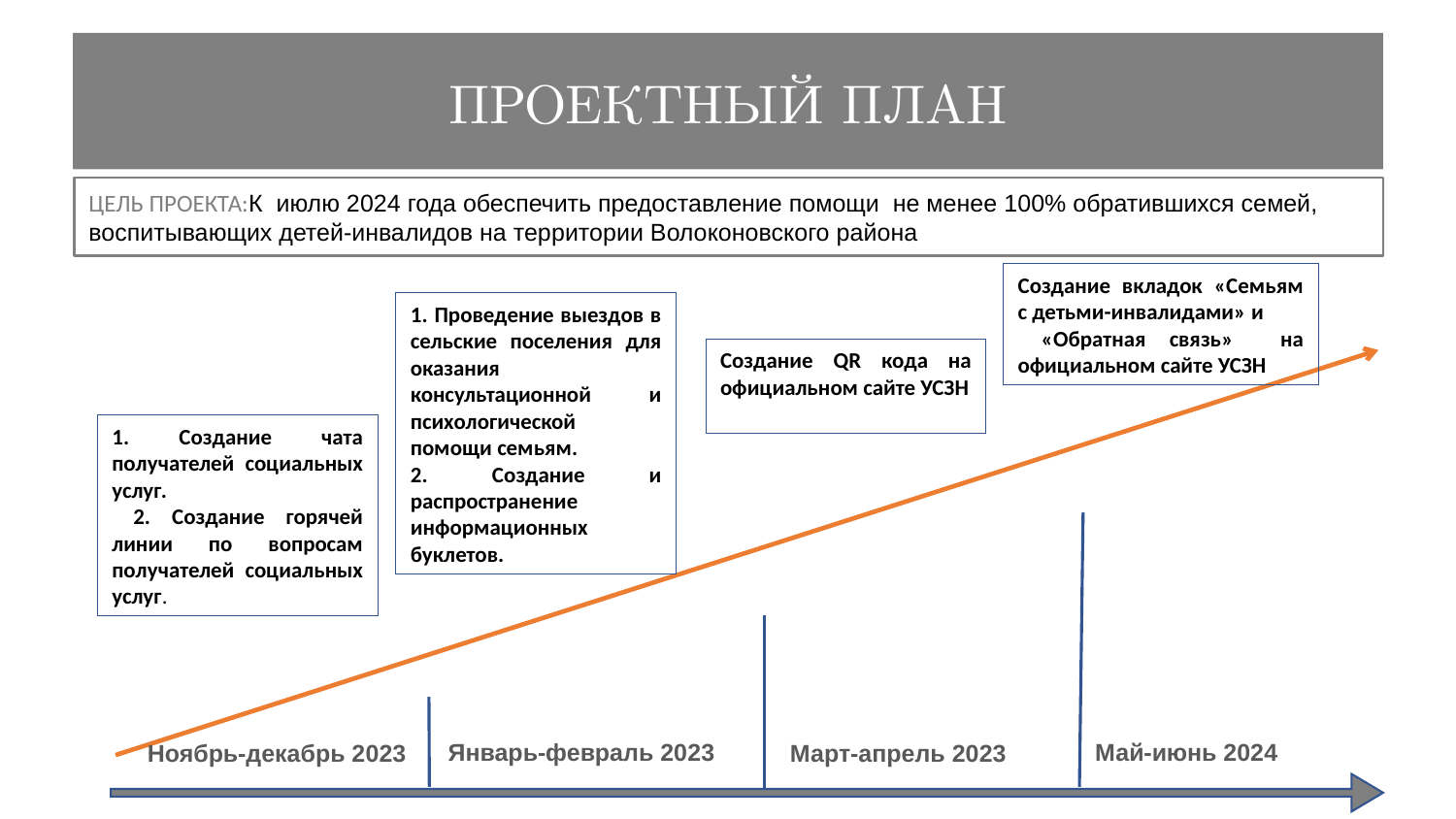

# ПРОЕКТНЫЙ ПЛАН
ЦЕЛЬ ПРОЕКТА:К  июлю 2024 года обеспечить предоставление помощи  не менее 100% обратившихся семей, воспитывающих детей-инвалидов на территории Волоконовского района
Создание вкладок «Семьям с детьми-инвалидами» и
 «Обратная связь»  на официальном сайте УСЗН
1. Проведение выездов в сельские поселения для оказания консультационной и психологической помощи семьям.
2. Создание и распространение информационных буклетов.
Создание QR кода на официальном сайте УСЗН

1. Создание чата получателей социальных услуг.
 2. Создание горячей линии по вопросам получателей социальных услуг.
Январь-февраль 2023
Май-июнь 2024
Март-апрель 2023
Ноябрь-декабрь 2023